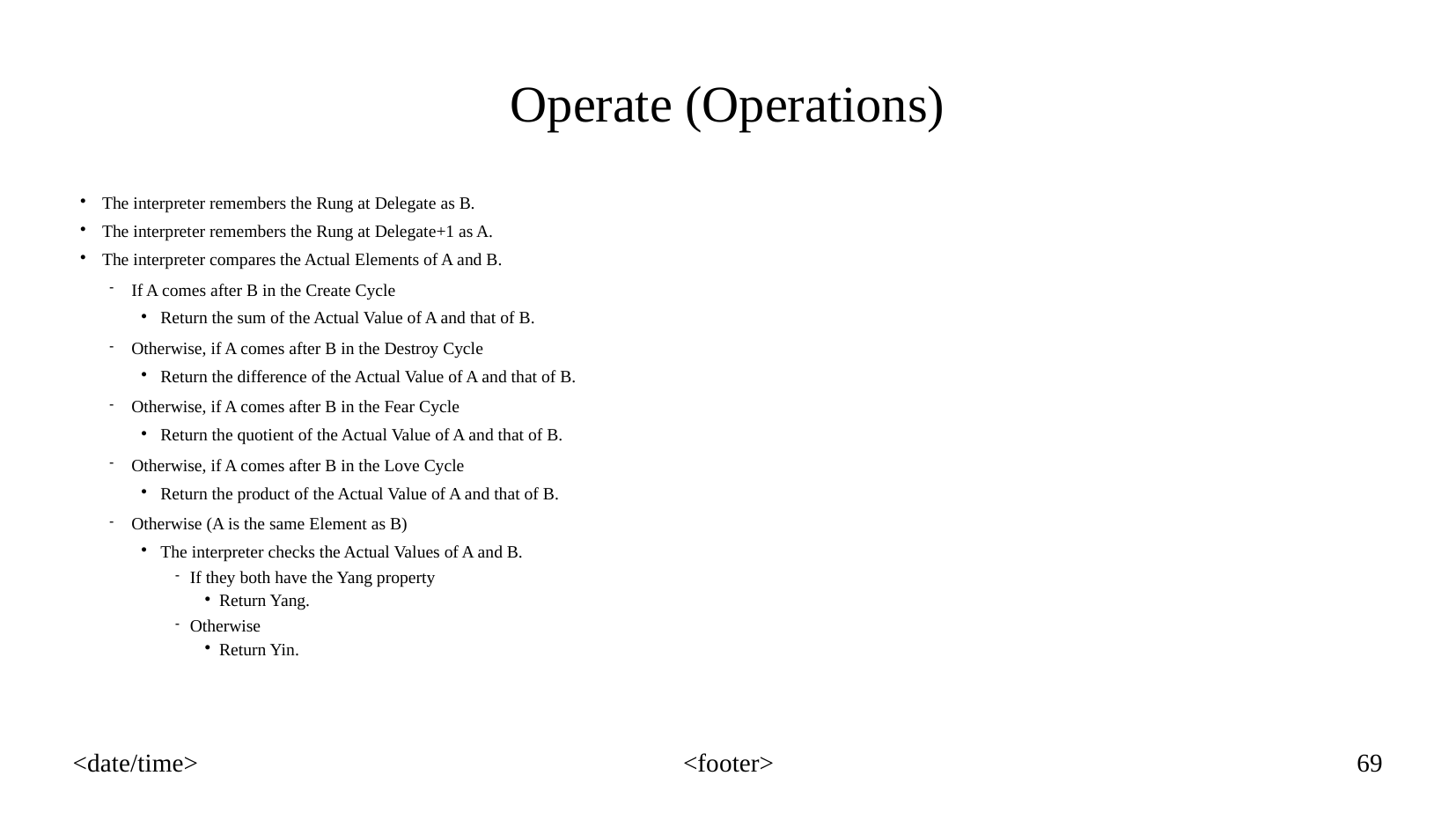

Operate (Operations)
The interpreter remembers the Rung at Delegate as B.
The interpreter remembers the Rung at Delegate+1 as A.
The interpreter compares the Actual Elements of A and B.
If A comes after B in the Create Cycle
Return the sum of the Actual Value of A and that of B.
Otherwise, if A comes after B in the Destroy Cycle
Return the difference of the Actual Value of A and that of B.
Otherwise, if A comes after B in the Fear Cycle
Return the quotient of the Actual Value of A and that of B.
Otherwise, if A comes after B in the Love Cycle
Return the product of the Actual Value of A and that of B.
Otherwise (A is the same Element as B)
The interpreter checks the Actual Values of A and B.
If they both have the Yang property
Return Yang.
Otherwise
Return Yin.